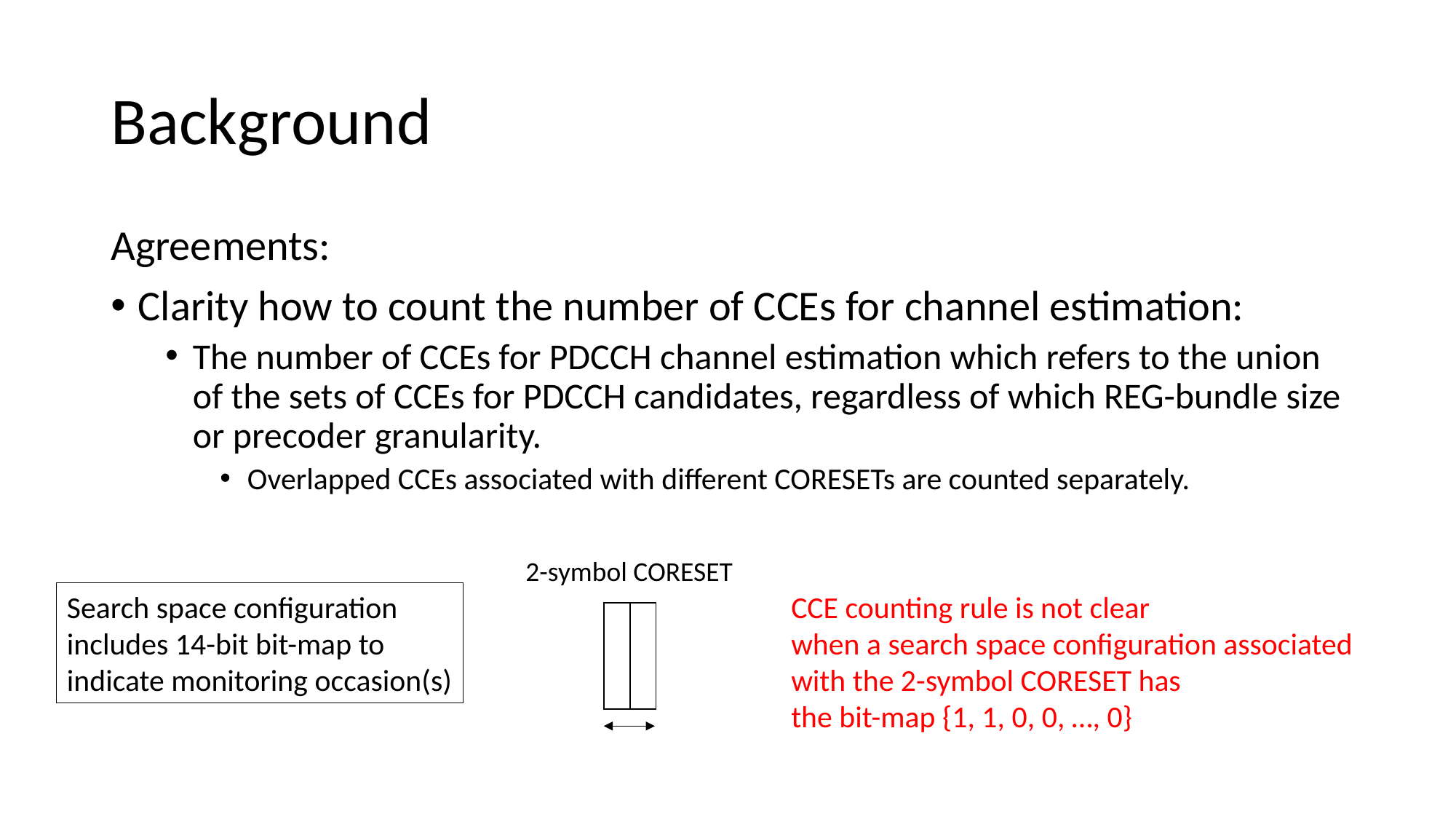

# Background
Agreements:
Clarity how to count the number of CCEs for channel estimation:
The number of CCEs for PDCCH channel estimation which refers to the union of the sets of CCEs for PDCCH candidates, regardless of which REG-bundle size or precoder granularity.
Overlapped CCEs associated with different CORESETs are counted separately.
2-symbol CORESET
Search space configuration
includes 14-bit bit-map to
indicate monitoring occasion(s)
CCE counting rule is not clear
when a search space configuration associated
with the 2-symbol CORESET has
the bit-map {1, 1, 0, 0, …, 0}
|  |  |
| --- | --- |